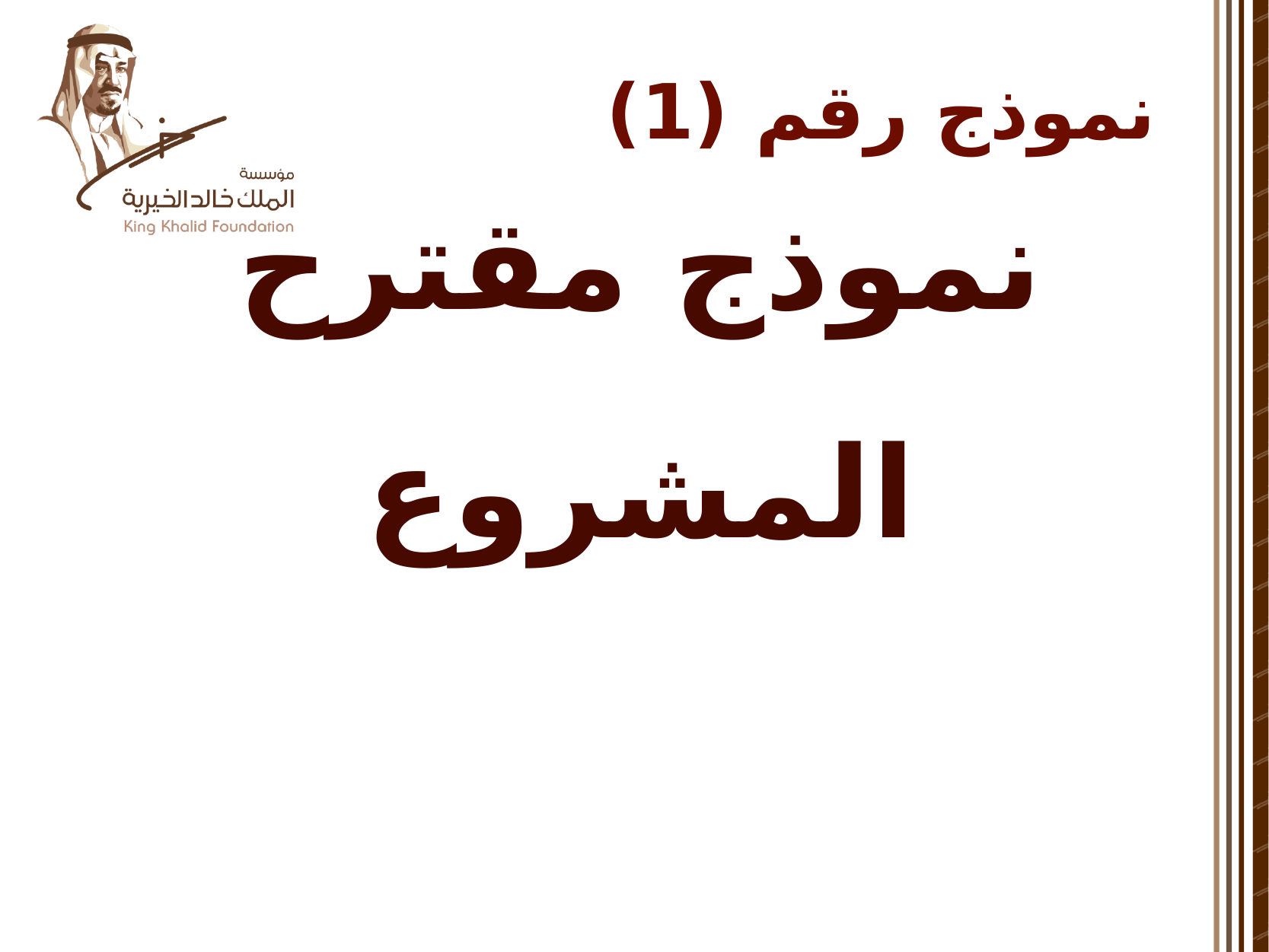

نموذج رقم (1)
# نموذج مقترح المشروع